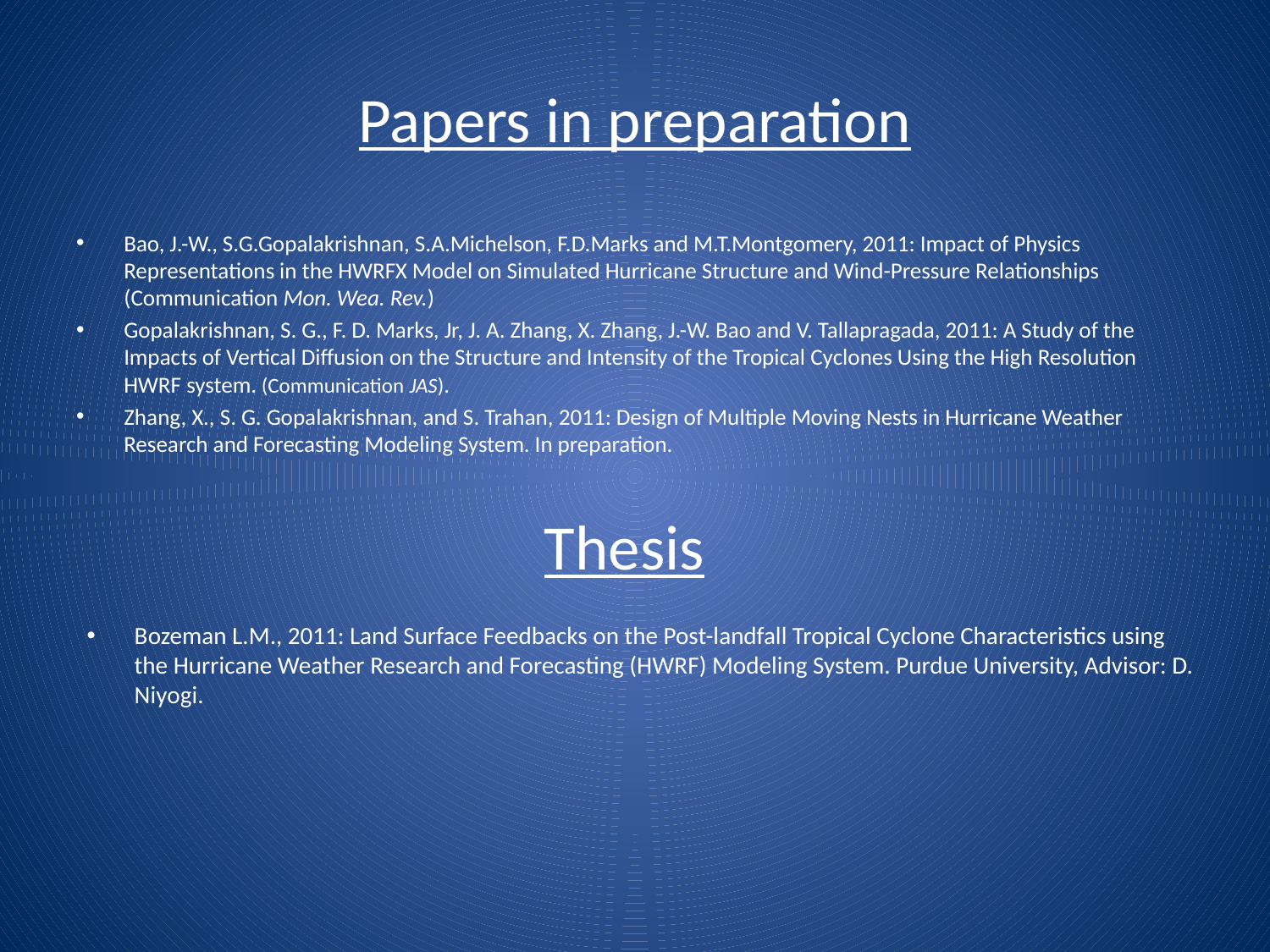

# Papers in preparation
Bao, J.-W., S.G.Gopalakrishnan, S.A.Michelson, F.D.Marks and M.T.Montgomery, 2011: Impact of Physics Representations in the HWRFX Model on Simulated Hurricane Structure and Wind-Pressure Relationships (Communication Mon. Wea. Rev.)
Gopalakrishnan, S. G., F. D. Marks, Jr, J. A. Zhang, X. Zhang, J.-W. Bao and V. Tallapragada, 2011: A Study of the Impacts of Vertical Diffusion on the Structure and Intensity of the Tropical Cyclones Using the High Resolution HWRF system. (Communication JAS).
Zhang, X., S. G. Gopalakrishnan, and S. Trahan, 2011: Design of Multiple Moving Nests in Hurricane Weather Research and Forecasting Modeling System. In preparation.
Thesis
Bozeman L.M., 2011: Land Surface Feedbacks on the Post-landfall Tropical Cyclone Characteristics using the Hurricane Weather Research and Forecasting (HWRF) Modeling System. Purdue University, Advisor: D. Niyogi.